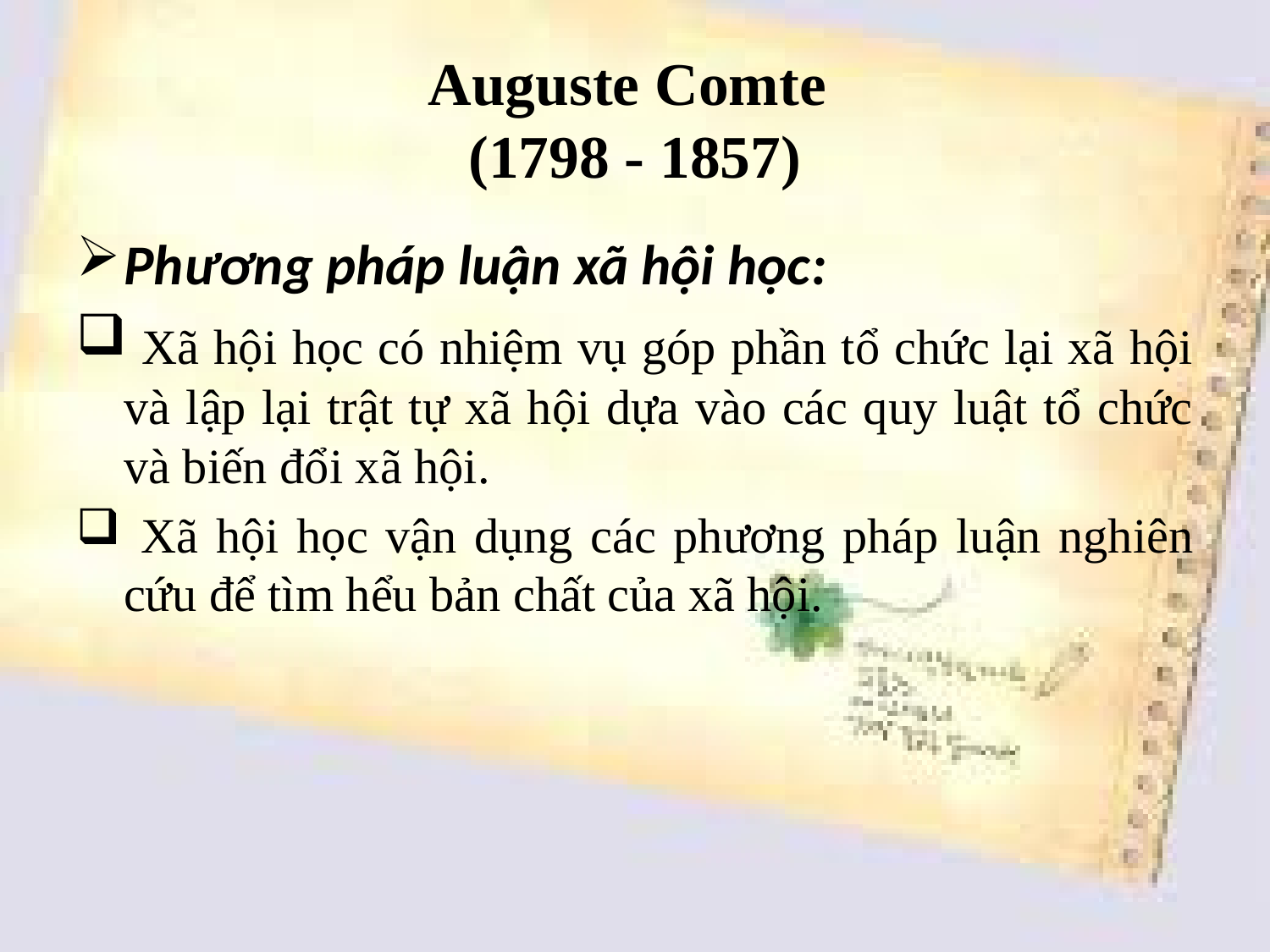

# Auguste Comte (1798 - 1857)
Phương pháp luận xã hội học:
 Xã hội học có nhiệm vụ góp phần tổ chức lại xã hội và lập lại trật tự xã hội dựa vào các quy luật tổ chức và biến đổi xã hội.
 Xã hội học vận dụng các phương pháp luận nghiên cứu để tìm hểu bản chất của xã hội.